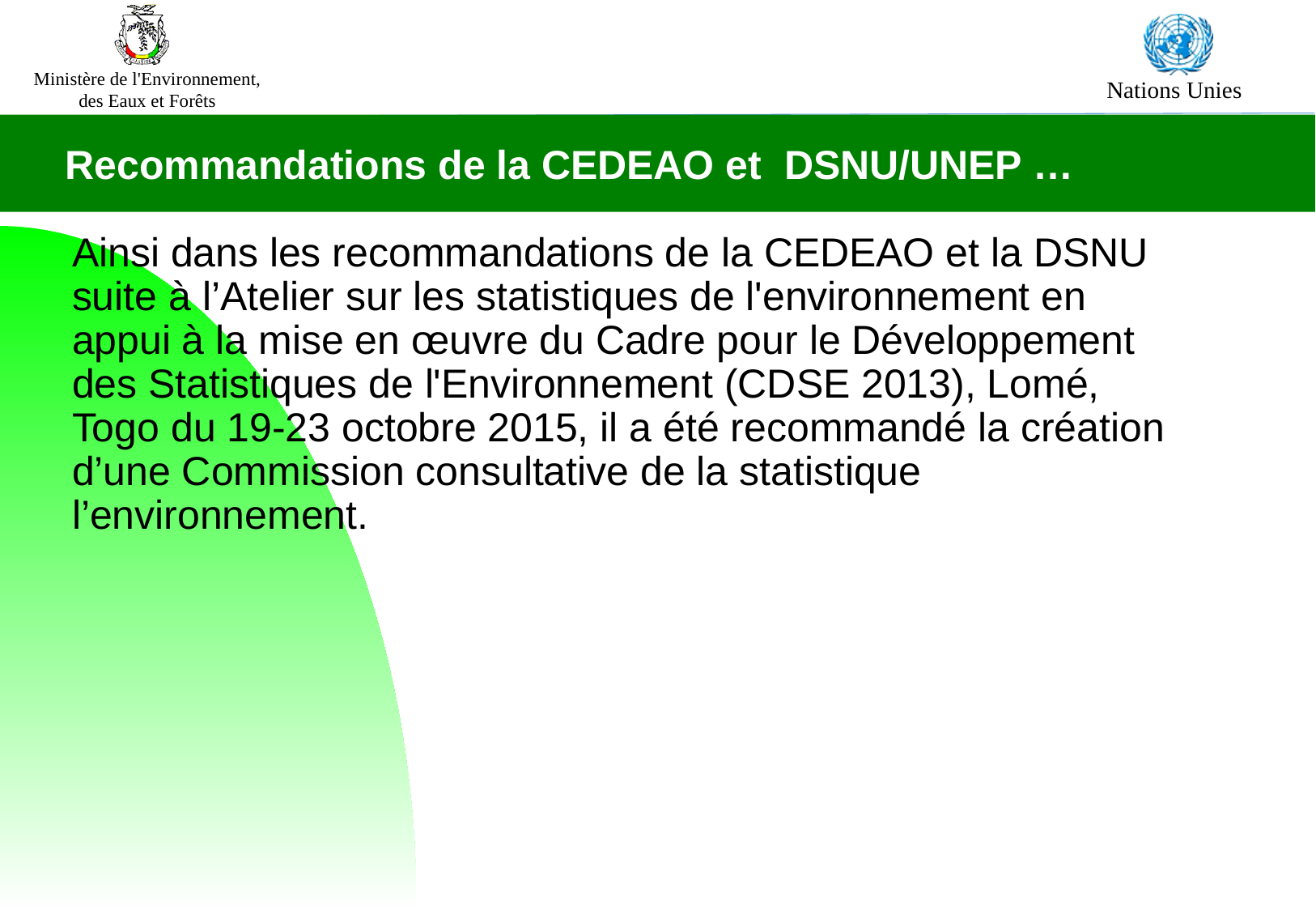

Recommandations de la CEDEAO et  DSNU/UNEP …
Ainsi dans les recommandations de la CEDEAO et la DSNU suite à l’Atelier sur les statistiques de l'environnement en appui à la mise en œuvre du Cadre pour le Développement des Statistiques de l'Environnement (CDSE 2013), Lomé, Togo du 19-23 octobre 2015, il a été recommandé la création d’une Commission consultative de la statistique l’environnement.